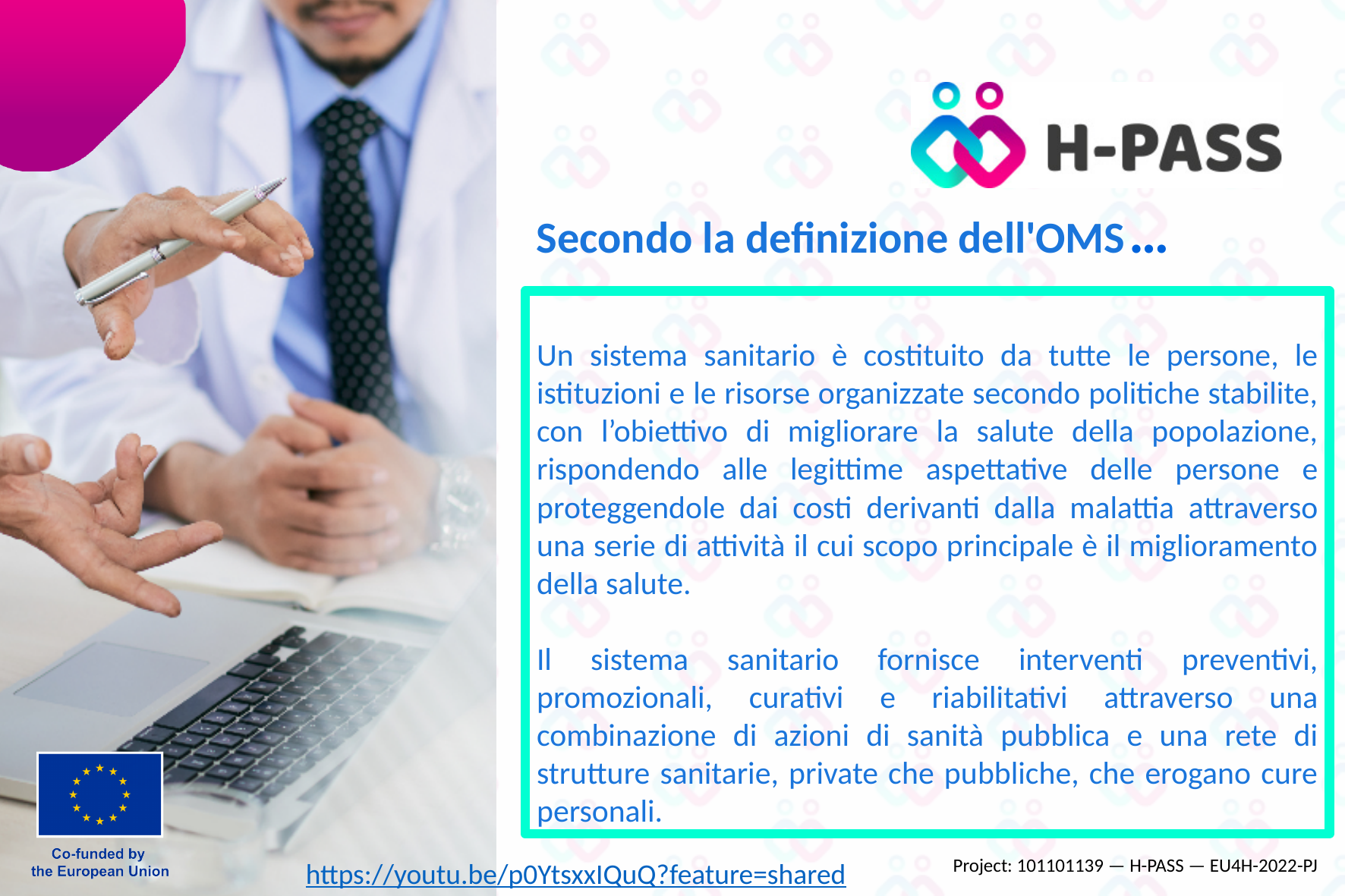

Secondo la definizione dell'OMS …

Un sistema sanitario è costituito da tutte le persone, le istituzioni e le risorse organizzate secondo politiche stabilite, con l’obiettivo di migliorare la salute della popolazione, rispondendo alle legittime aspettative delle persone e proteggendole dai costi derivanti dalla malattia attraverso una serie di attività il cui scopo principale è il miglioramento della salute.

Il sistema sanitario fornisce interventi preventivi, promozionali, curativi e riabilitativi attraverso una combinazione di azioni di sanità pubblica e una rete di strutture sanitarie, private che pubbliche, che erogano cure personali.
Project: 101101139 — H-PASS — EU4H-2022-PJ
https://youtu.be/p0YtsxxIQuQ?feature=shared